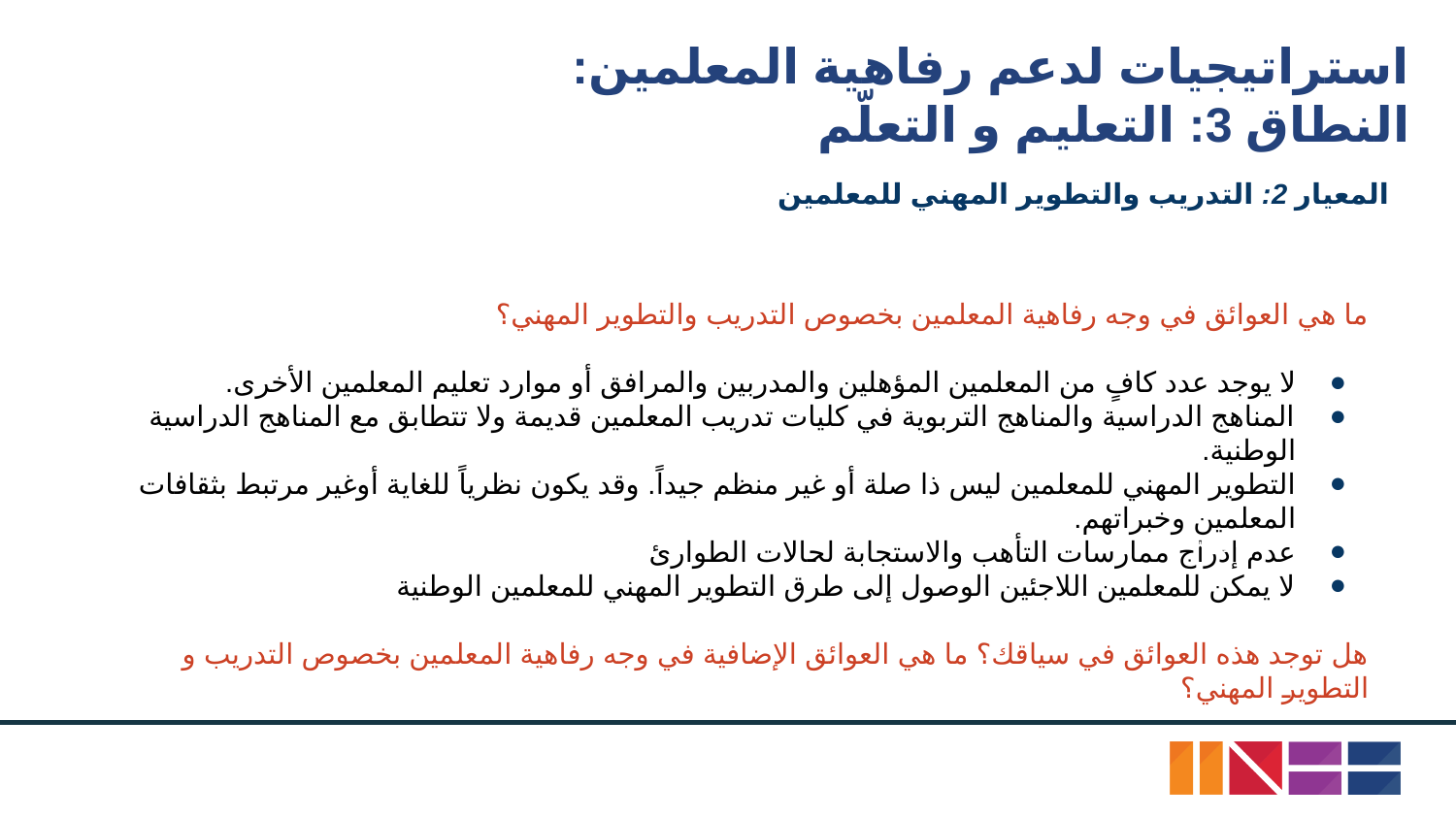

# استراتيجيات لدعم رفاهية المعلمين:
النطاق 3: التعليم و التعلّم

المعيار 2: التدريب والتطوير المهني للمعلمين
ما هي العوائق في وجه رفاهية المعلمين بخصوص التدريب والتطوير المهني؟

لا يوجد عدد كافٍ من المعلمين المؤهلين والمدربين والمرافق أو موارد تعليم المعلمين الأخرى.
المناهج الدراسية والمناهج التربوية في كليات تدريب المعلمين قديمة ولا تتطابق مع المناهج الدراسية الوطنية.
التطوير المهني للمعلمين ليس ذا صلة أو غير منظم جيداً. وقد يكون نظرياً للغاية أوغير مرتبط بثقافات المعلمين وخبراتهم.
عدم إدراج ممارسات التأهب والاستجابة لحالات الطوارئ
لا يمكن للمعلمين اللاجئين الوصول إلى طرق التطوير المهني للمعلمين الوطنية

هل توجد هذه العوائق في سياقك؟ ما هي العوائق الإضافية في وجه رفاهية المعلمين بخصوص التدريب و التطوير المهني؟
المصدر: اوكسفام